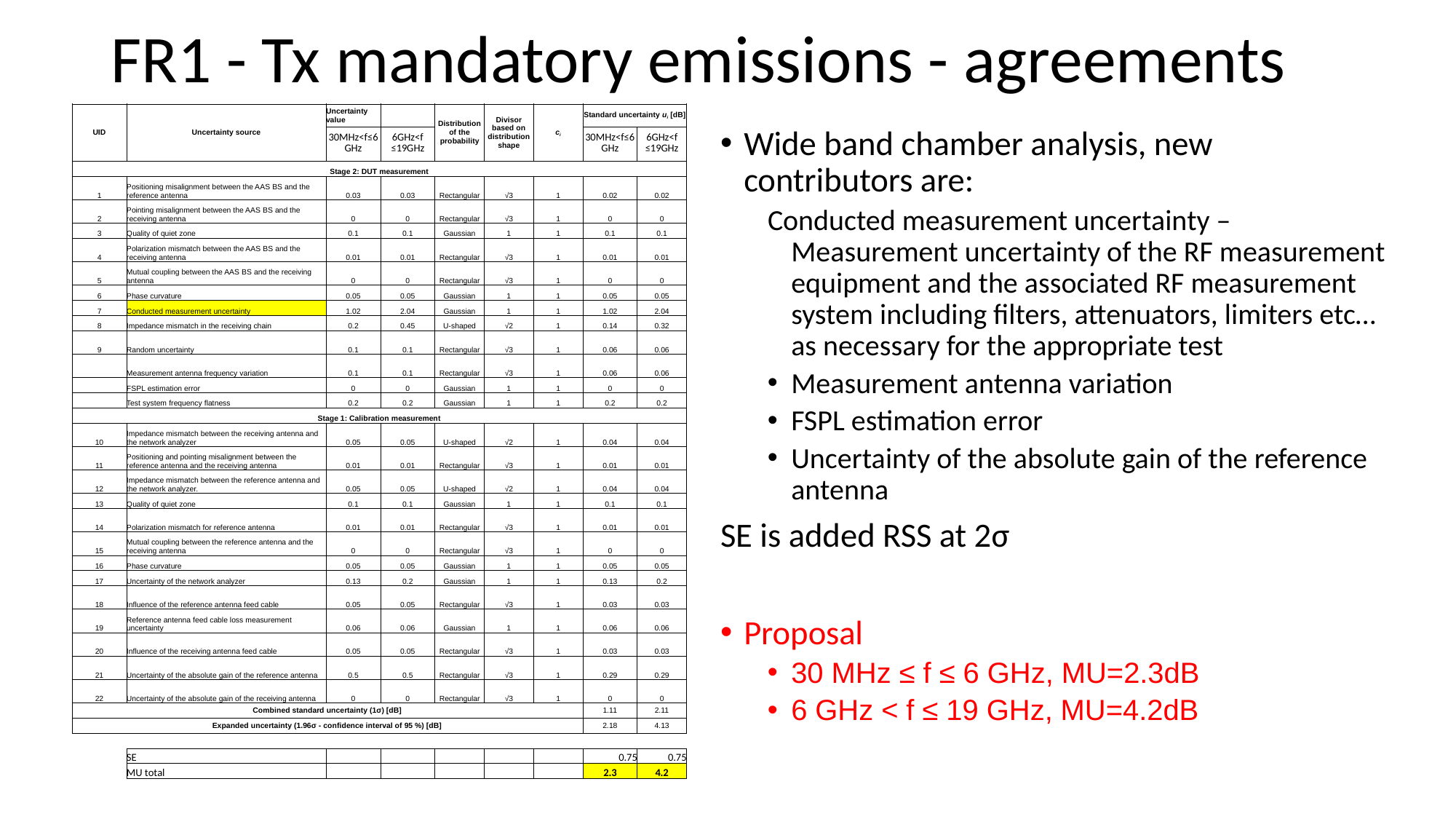

# FR1 - Tx mandatory emissions - agreements
| UID | Uncertainty source | Uncertainty value |  | Distribution of the probability | Divisor based on distribution shape | ci | Standard uncertainty ui [dB] |  |
| --- | --- | --- | --- | --- | --- | --- | --- | --- |
|  |  | 30MHz<f≤6 GHz | 6GHz<f ≤19GHz |  |  |  | 30MHz<f≤6 GHz | 6GHz<f ≤19GHz |
| Stage 2: DUT measurement |  |  |  |  |  |  |  |  |
| 1 | Positioning misalignment between the AAS BS and the reference antenna | 0.03 | 0.03 | Rectangular | √3 | 1 | 0.02 | 0.02 |
| 2 | Pointing misalignment between the AAS BS and the receiving antenna | 0 | 0 | Rectangular | √3 | 1 | 0 | 0 |
| 3 | Quality of quiet zone | 0.1 | 0.1 | Gaussian | 1 | 1 | 0.1 | 0.1 |
| 4 | Polarization mismatch between the AAS BS and the receiving antenna | 0.01 | 0.01 | Rectangular | √3 | 1 | 0.01 | 0.01 |
| 5 | Mutual coupling between the AAS BS and the receiving antenna | 0 | 0 | Rectangular | √3 | 1 | 0 | 0 |
| 6 | Phase curvature | 0.05 | 0.05 | Gaussian | 1 | 1 | 0.05 | 0.05 |
| 7 | Conducted measurement uncertainty | 1.02 | 2.04 | Gaussian | 1 | 1 | 1.02 | 2.04 |
| 8 | Impedance mismatch in the receiving chain | 0.2 | 0.45 | U-shaped | √2 | 1 | 0.14 | 0.32 |
| 9 | Random uncertainty | 0.1 | 0.1 | Rectangular | √3 | 1 | 0.06 | 0.06 |
|  | Measurement antenna frequency variation | 0.1 | 0.1 | Rectangular | √3 | 1 | 0.06 | 0.06 |
|  | FSPL estimation error | 0 | 0 | Gaussian | 1 | 1 | 0 | 0 |
|  | Test system frequency flatness | 0.2 | 0.2 | Gaussian | 1 | 1 | 0.2 | 0.2 |
| Stage 1: Calibration measurement |  |  |  |  |  |  |  |  |
| 10 | Impedance mismatch between the receiving antenna and the network analyzer | 0.05 | 0.05 | U-shaped | √2 | 1 | 0.04 | 0.04 |
| 11 | Positioning and pointing misalignment between the reference antenna and the receiving antenna | 0.01 | 0.01 | Rectangular | √3 | 1 | 0.01 | 0.01 |
| 12 | Impedance mismatch between the reference antenna and the network analyzer. | 0.05 | 0.05 | U-shaped | √2 | 1 | 0.04 | 0.04 |
| 13 | Quality of quiet zone | 0.1 | 0.1 | Gaussian | 1 | 1 | 0.1 | 0.1 |
| 14 | Polarization mismatch for reference antenna | 0.01 | 0.01 | Rectangular | √3 | 1 | 0.01 | 0.01 |
| 15 | Mutual coupling between the reference antenna and the receiving antenna | 0 | 0 | Rectangular | √3 | 1 | 0 | 0 |
| 16 | Phase curvature | 0.05 | 0.05 | Gaussian | 1 | 1 | 0.05 | 0.05 |
| 17 | Uncertainty of the network analyzer | 0.13 | 0.2 | Gaussian | 1 | 1 | 0.13 | 0.2 |
| 18 | Influence of the reference antenna feed cable | 0.05 | 0.05 | Rectangular | √3 | 1 | 0.03 | 0.03 |
| 19 | Reference antenna feed cable loss measurement uncertainty | 0.06 | 0.06 | Gaussian | 1 | 1 | 0.06 | 0.06 |
| 20 | Influence of the receiving antenna feed cable | 0.05 | 0.05 | Rectangular | √3 | 1 | 0.03 | 0.03 |
| 21 | Uncertainty of the absolute gain of the reference antenna | 0.5 | 0.5 | Rectangular | √3 | 1 | 0.29 | 0.29 |
| 22 | Uncertainty of the absolute gain of the receiving antenna | 0 | 0 | Rectangular | √3 | 1 | 0 | 0 |
| Combined standard uncertainty (1σ) [dB] |  |  |  |  |  |  | 1.11 | 2.11 |
| Expanded uncertainty (1.96σ - confidence interval of 95 %) [dB] |  |  |  |  |  |  | 2.18 | 4.13 |
|  |  |  |  |  |  |  |  |  |
|  | SE |  |  |  |  |  | 0.75 | 0.75 |
|  | MU total |  |  |  |  |  | 2.3 | 4.2 |
Wide band chamber analysis, new contributors are:
Conducted measurement uncertainty – Measurement uncertainty of the RF measurement equipment and the associated RF measurement system including filters, attenuators, limiters etc… as necessary for the appropriate test
Measurement antenna variation
FSPL estimation error
Uncertainty of the absolute gain of the reference antenna
SE is added RSS at 2σ

Proposal
30 MHz ≤ f ≤ 6 GHz, MU=2.3dB
6 GHz < f ≤ 19 GHz, MU=4.2dB